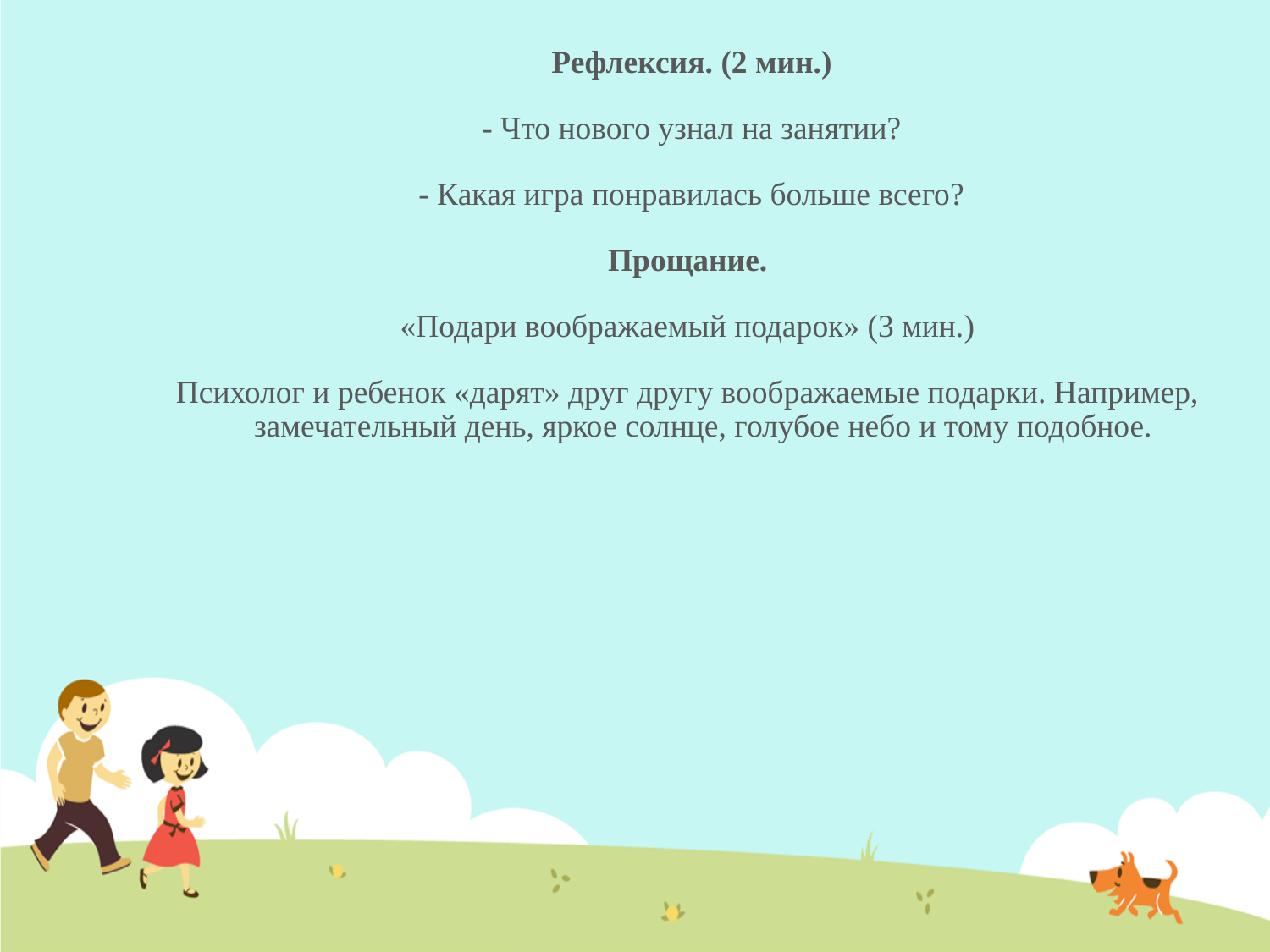

Рефлексия. (2 мин.)
 - Что нового узнал на занятии?
 - Какая игра понравилась больше всего?
Прощание.
«Подари воображаемый подарок» (3 мин.)
Психолог и ребенок «дарят» друг другу воображаемые подарки. Например, замечательный день, яркое солнце, голубое небо и тому подобное.